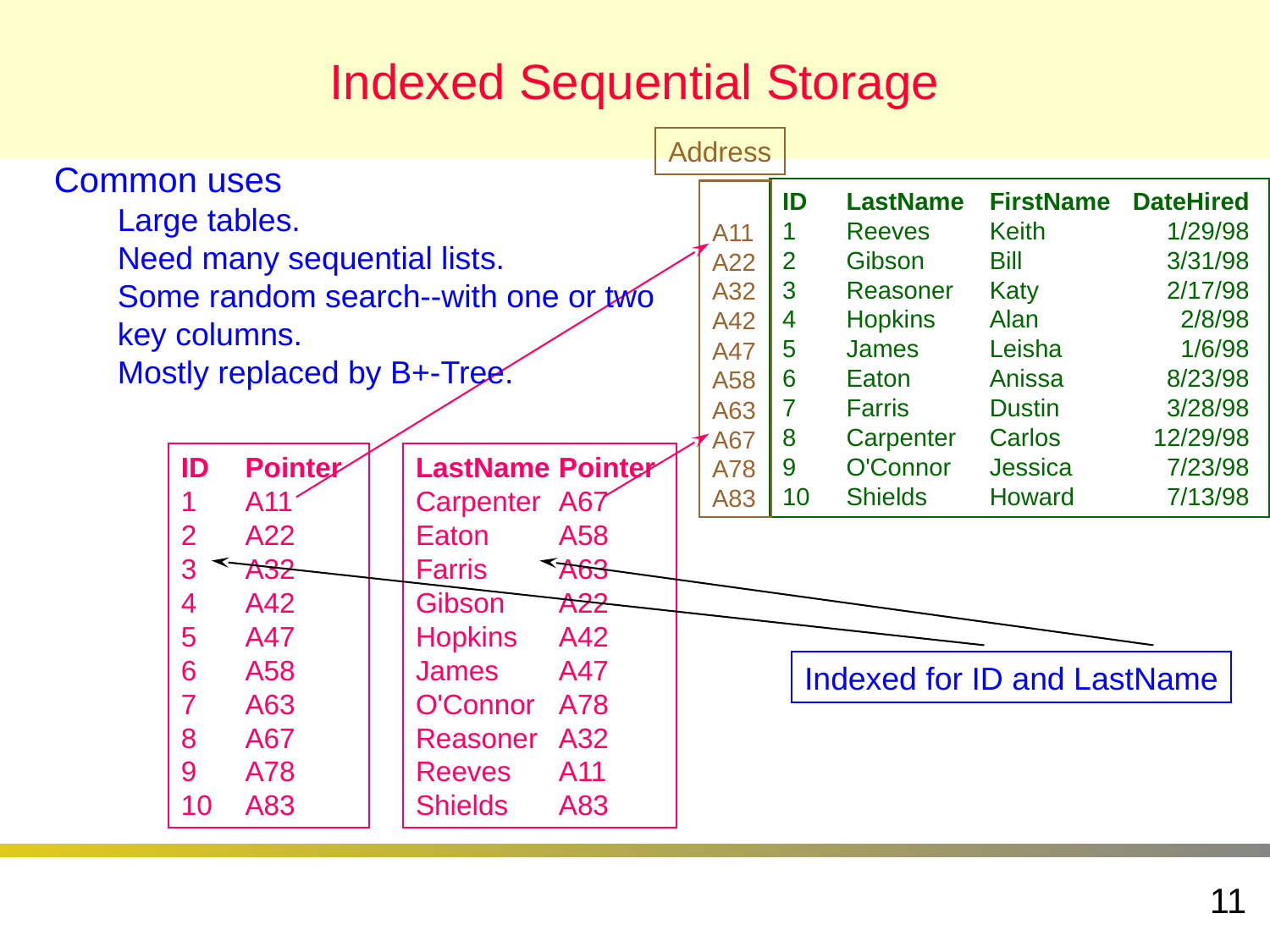

# Indexed Sequential Storage
Address
Common uses
Large tables.
Need many sequential lists.
Some random search--with one or two key columns.
Mostly replaced by B+-Tree.
ID	LastName	FirstName	DateHired
1	Reeves	Keith	1/29/98
2	Gibson	Bill	3/31/98
3	Reasoner	Katy	2/17/98
4	Hopkins	Alan	2/8/98
5	James	Leisha	1/6/98
6	Eaton	Anissa	8/23/98
7	Farris	Dustin	3/28/98
8	Carpenter	Carlos	12/29/98
9	O'Connor	Jessica	7/23/98
10	Shields	Howard	7/13/98

A11
A22
A32
A42
A47
A58
A63
A67
A78
A83

ID	Pointer
1	A11
2	A22
3	A32
4	A42
5	A47
6	A58
7	A63
8	A67
9	A78
10	A83
LastName	Pointer
Carpenter	A67
Eaton	A58
Farris	A63
Gibson	A22
Hopkins	A42
James	A47
O'Connor	A78
Reasoner	A32
Reeves	A11
Shields	A83

Indexed for ID and LastName
11